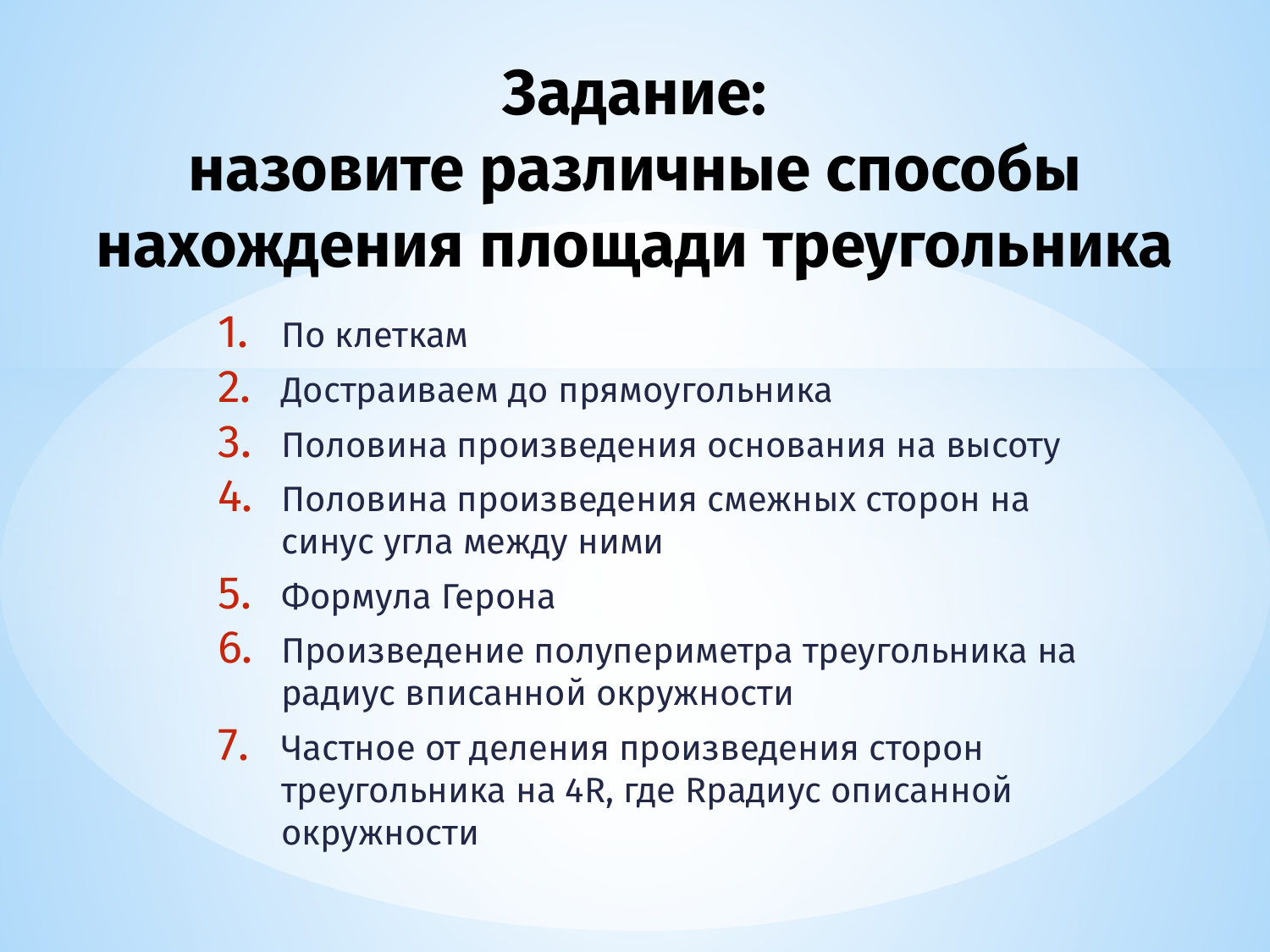

# Задание: назовите различные способы нахождения площади треугольника
По клеткам
Достраиваем до прямоугольника
Половина произведения основания на высоту
Половина произведения смежных сторон на синус угла между ними
Формула Герона
Произведение полупериметра треугольника на радиус вписанной окружности
Частное от деления произведения сторон треугольника на 4R, где Rрадиус описанной окружности